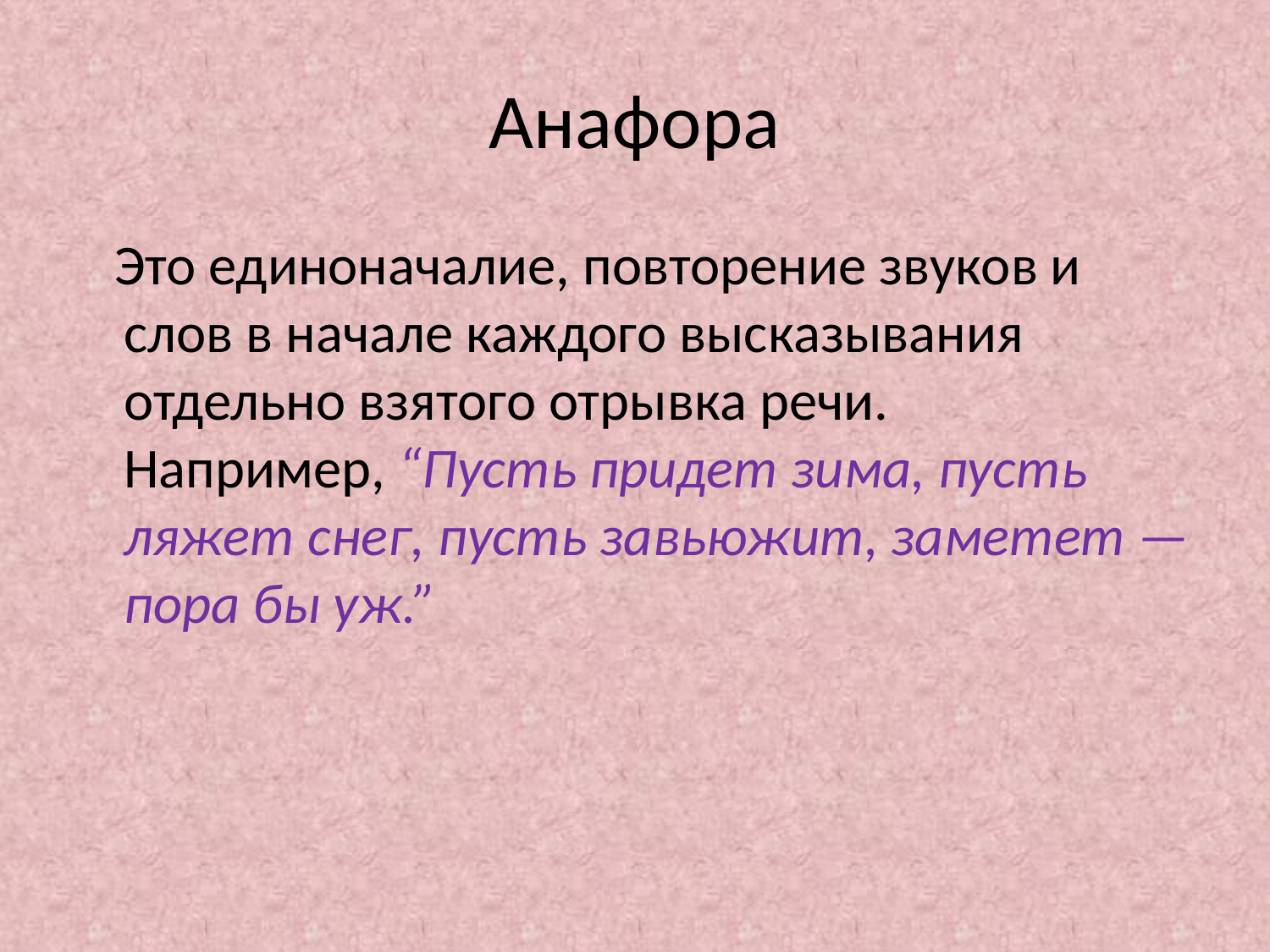

# Анафора
   Это единоначалие, повторение звуков и слов в начале каждого высказывания отдельно взятого отрывка речи. Например, “Пусть придет зима, пусть ляжет снег, пусть завьюжит, заметет — пора бы уж.”